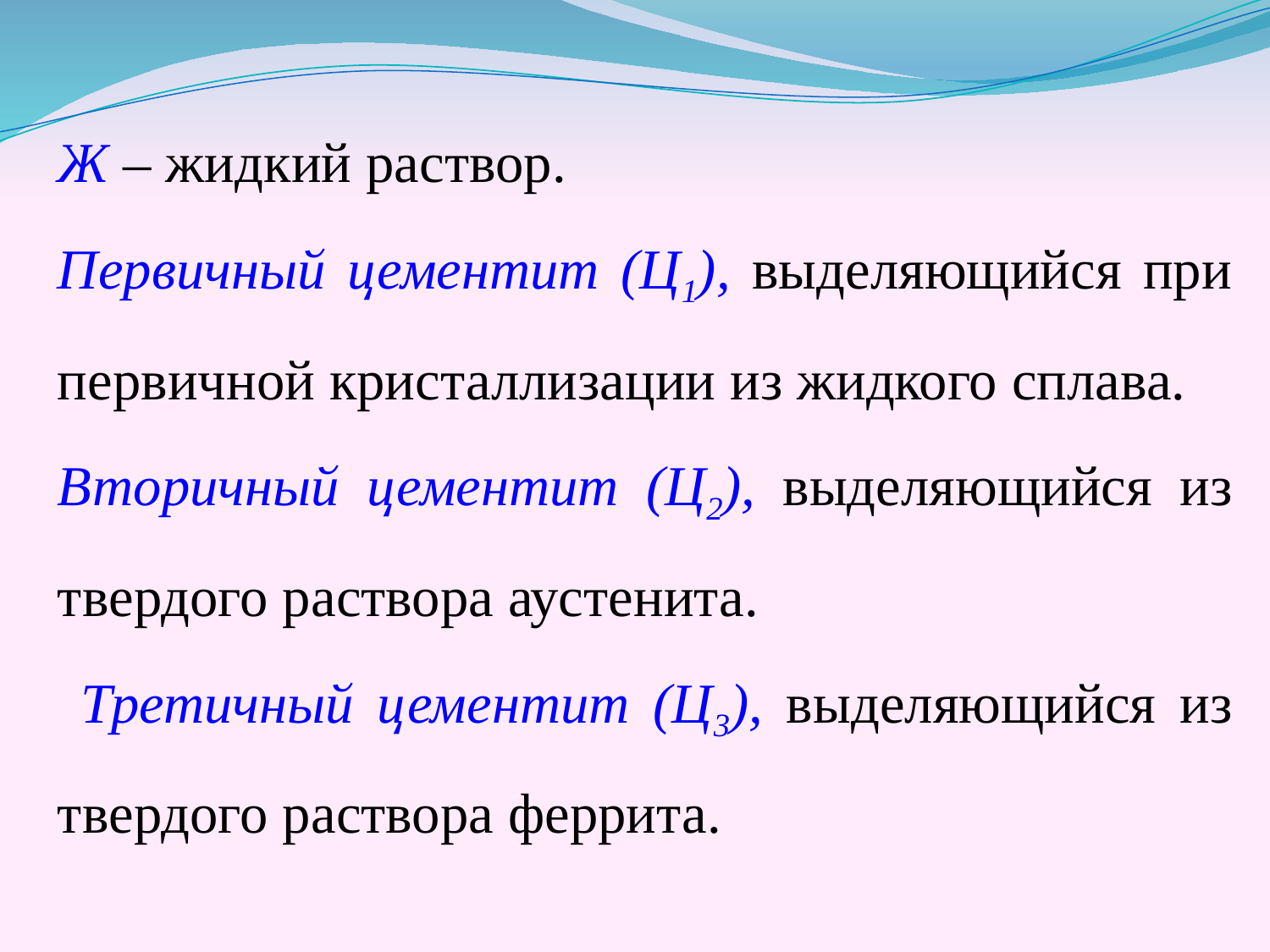

Ж – жидкий раствор.
Первичный цементит (Ц1), выделяющийся при первичной кристаллизации из жидкого сплава.
Вторичный цементит (Ц2), выделяющийся из твердого раствора аустенита.
 Третичный цементит (Ц3), выделяющийся из твердого раствора феррита.